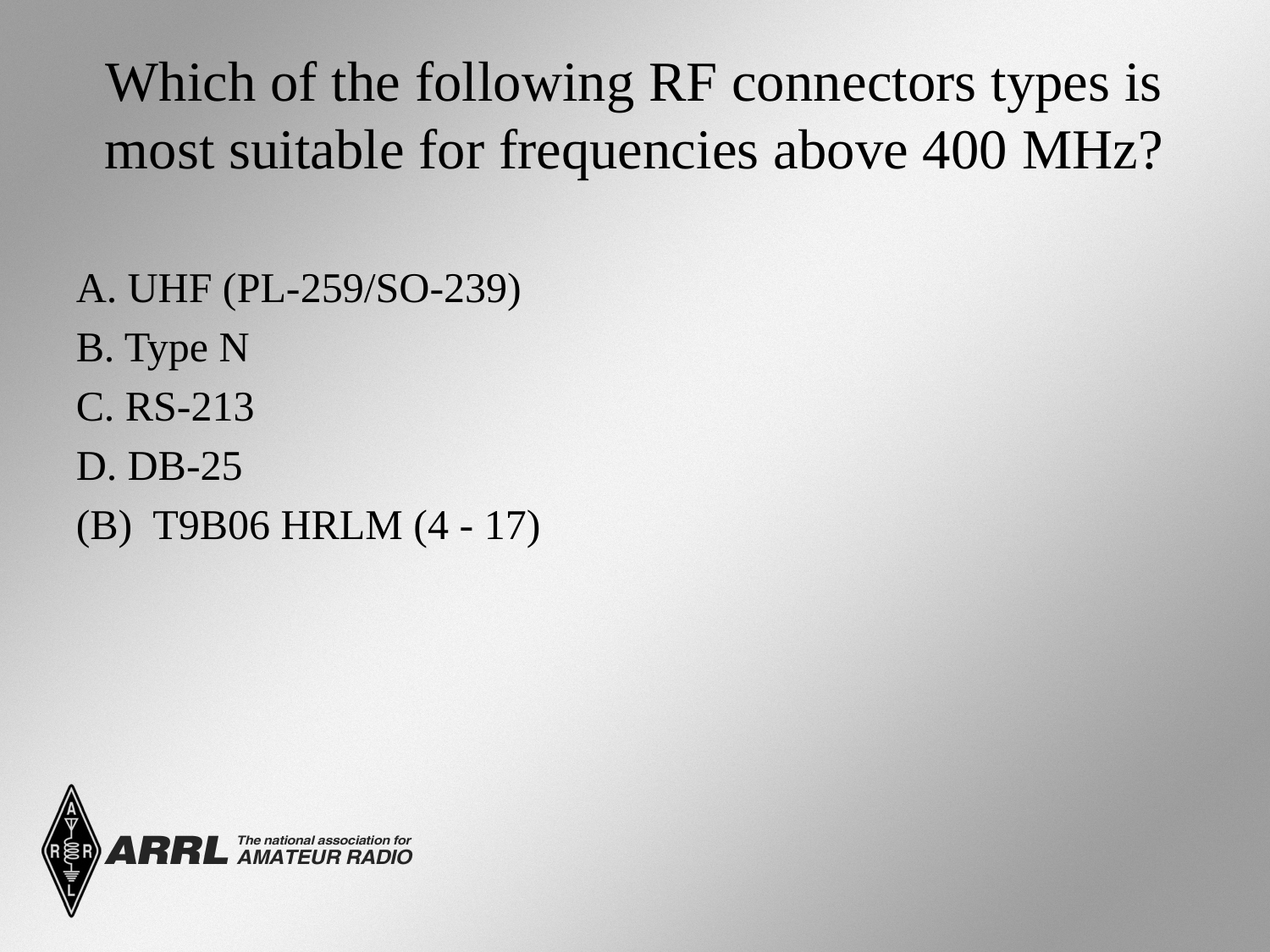

# Which of the following RF connectors types is most suitable for frequencies above 400 MHz?
A. UHF (PL-259/SO-239)
B. Type N
C. RS-213
D. DB-25
(B)  T9B06 HRLM (4 - 17)